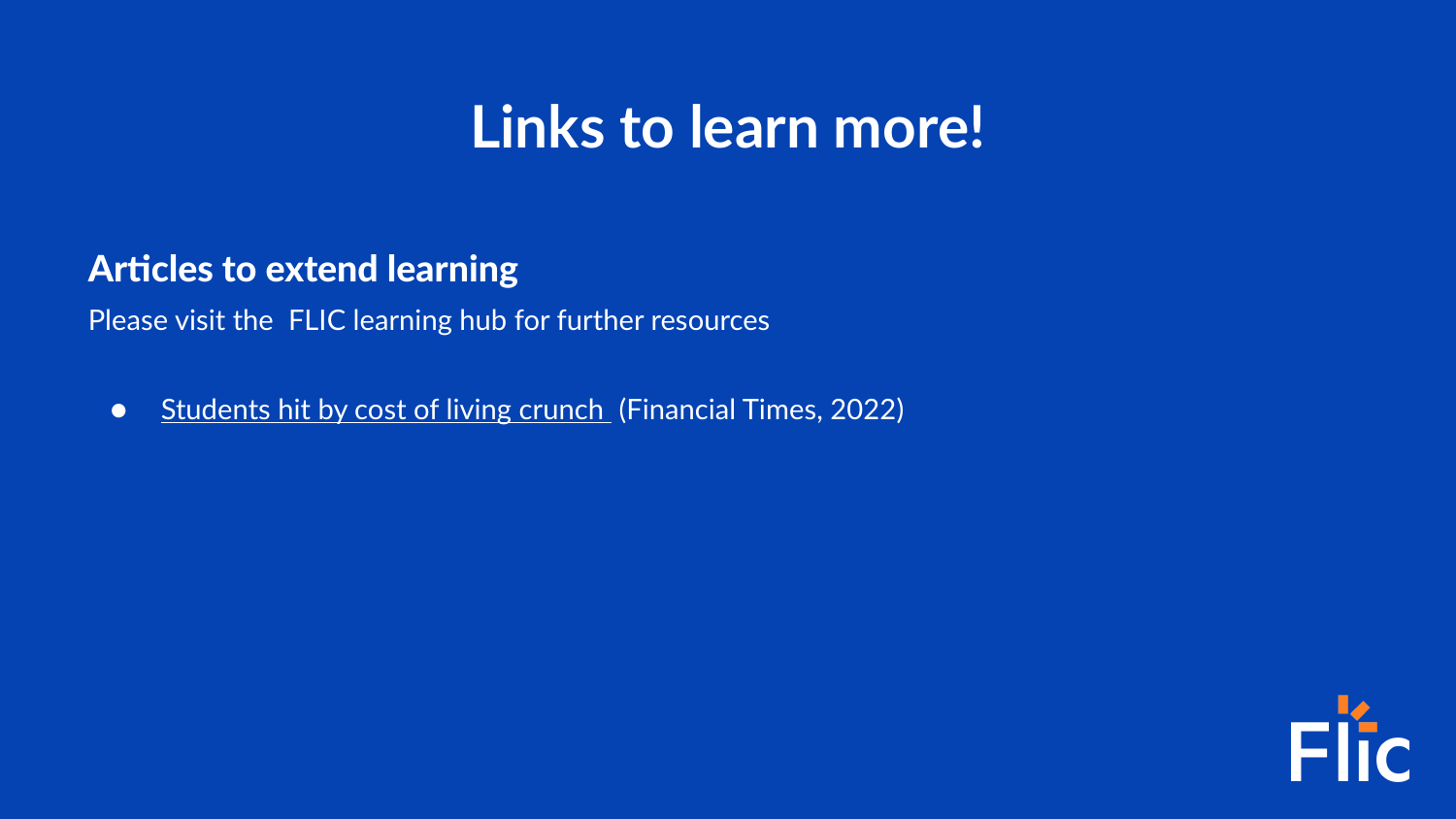

Links to learn more!
Articles to extend learning
Please visit the  FLIC learning hub for further resources

Students hit by cost of living crunch  (Financial Times, 2022)